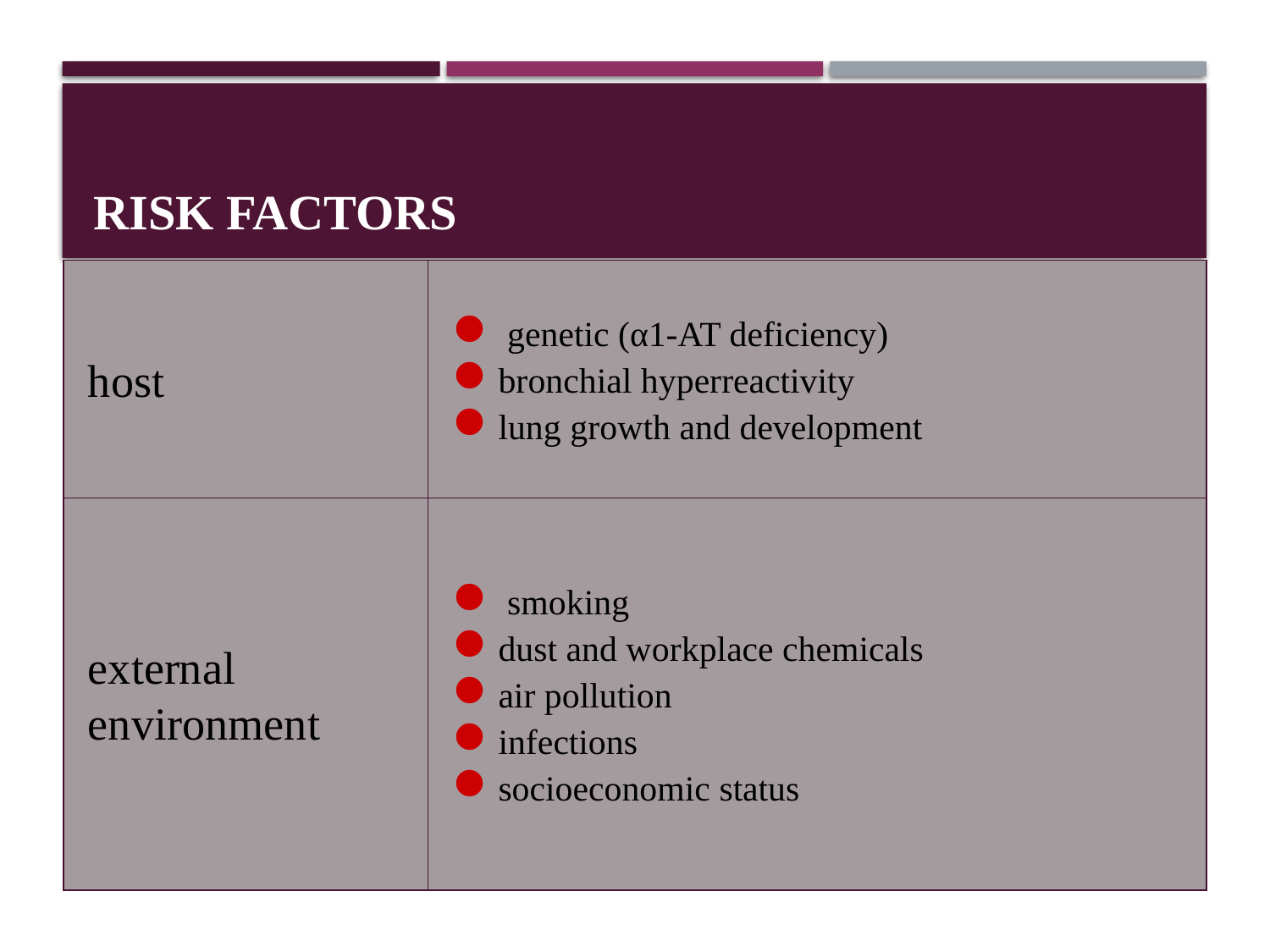

# RISK FACTORS
| host | genetic (α1-AT deficiency) bronchial hyperreactivity lung growth and development |
| --- | --- |
| external environment | smoking dust and workplace chemicals air pollution infections socioeconomic status |